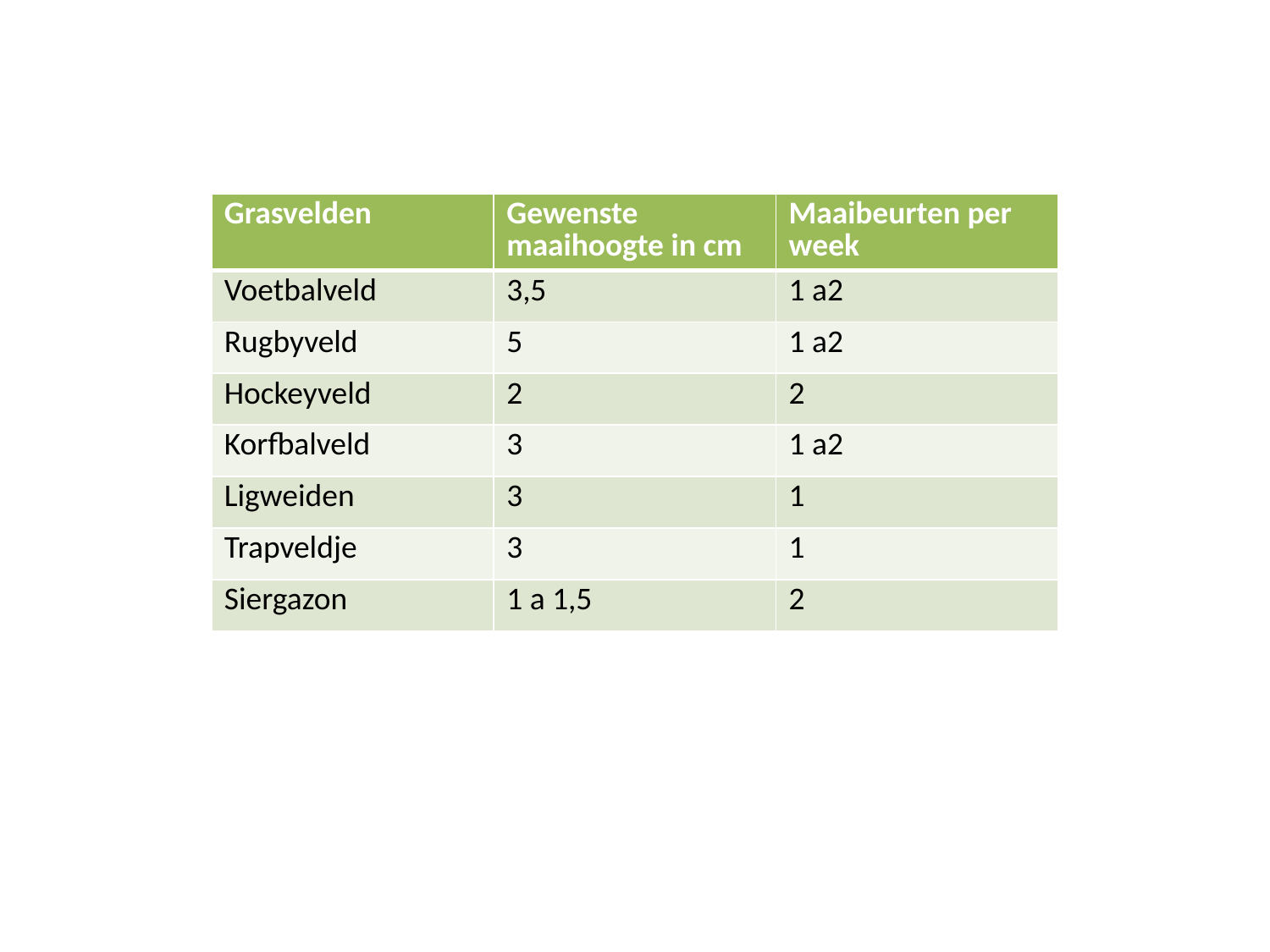

| Grasvelden | Gewenste maaihoogte in cm | Maaibeurten per week |
| --- | --- | --- |
| Voetbalveld | 3,5 | 1 a2 |
| Rugbyveld | 5 | 1 a2 |
| Hockeyveld | 2 | 2 |
| Korfbalveld | 3 | 1 a2 |
| Ligweiden | 3 | 1 |
| Trapveldje | 3 | 1 |
| Siergazon | 1 a 1,5 | 2 |